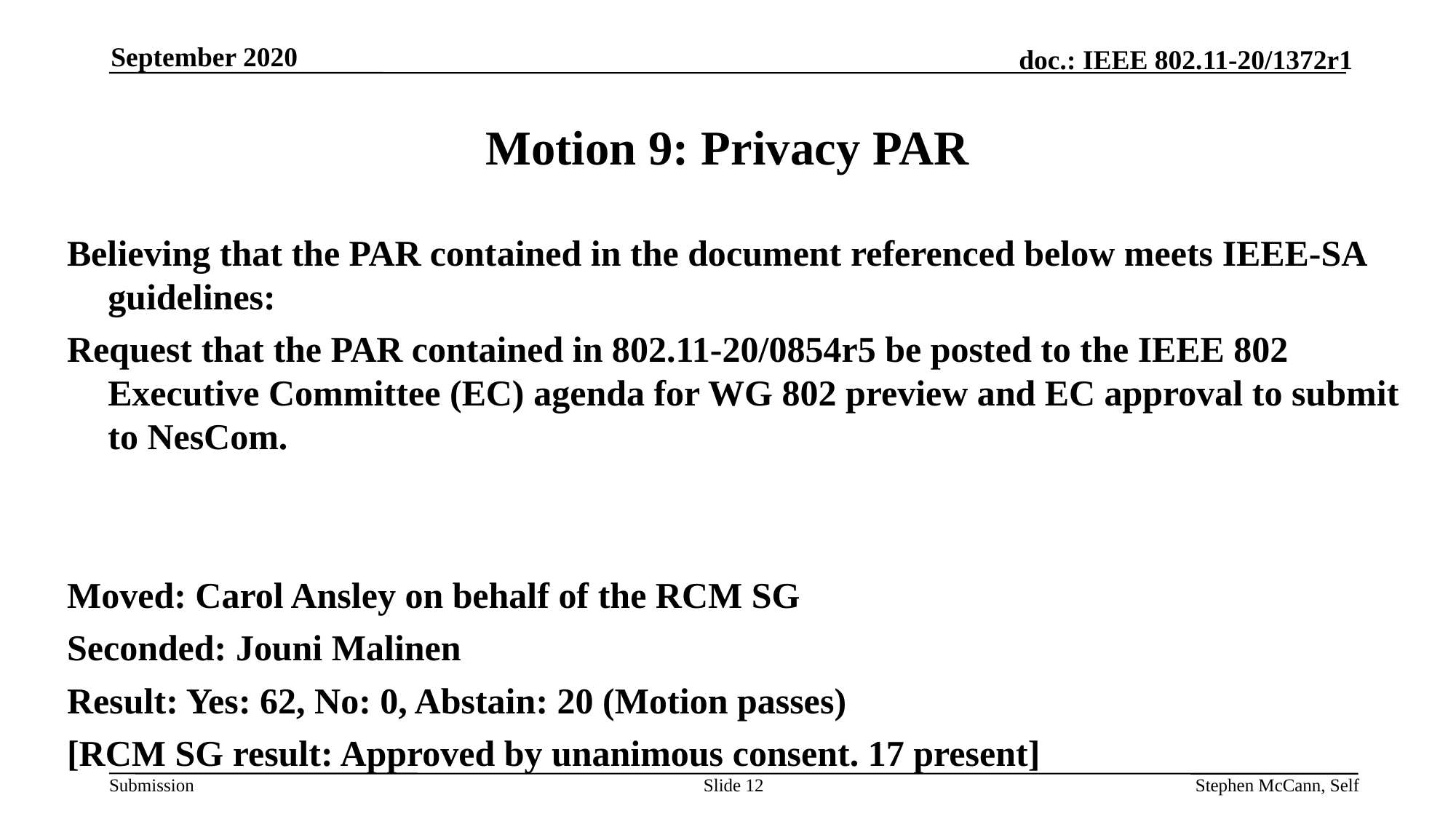

September 2020
# Motion 9: Privacy PAR
Believing that the PAR contained in the document referenced below meets IEEE-SA guidelines:
Request that the PAR contained in 802.11-20/0854r5 be posted to the IEEE 802 Executive Committee (EC) agenda for WG 802 preview and EC approval to submit to NesCom.

Moved: Carol Ansley on behalf of the RCM SG
Seconded: Jouni Malinen
Result: Yes: 62, No: 0, Abstain: 20 (Motion passes)
[RCM SG result: Approved by unanimous consent. 17 present]
Slide 12
Stephen McCann, Self